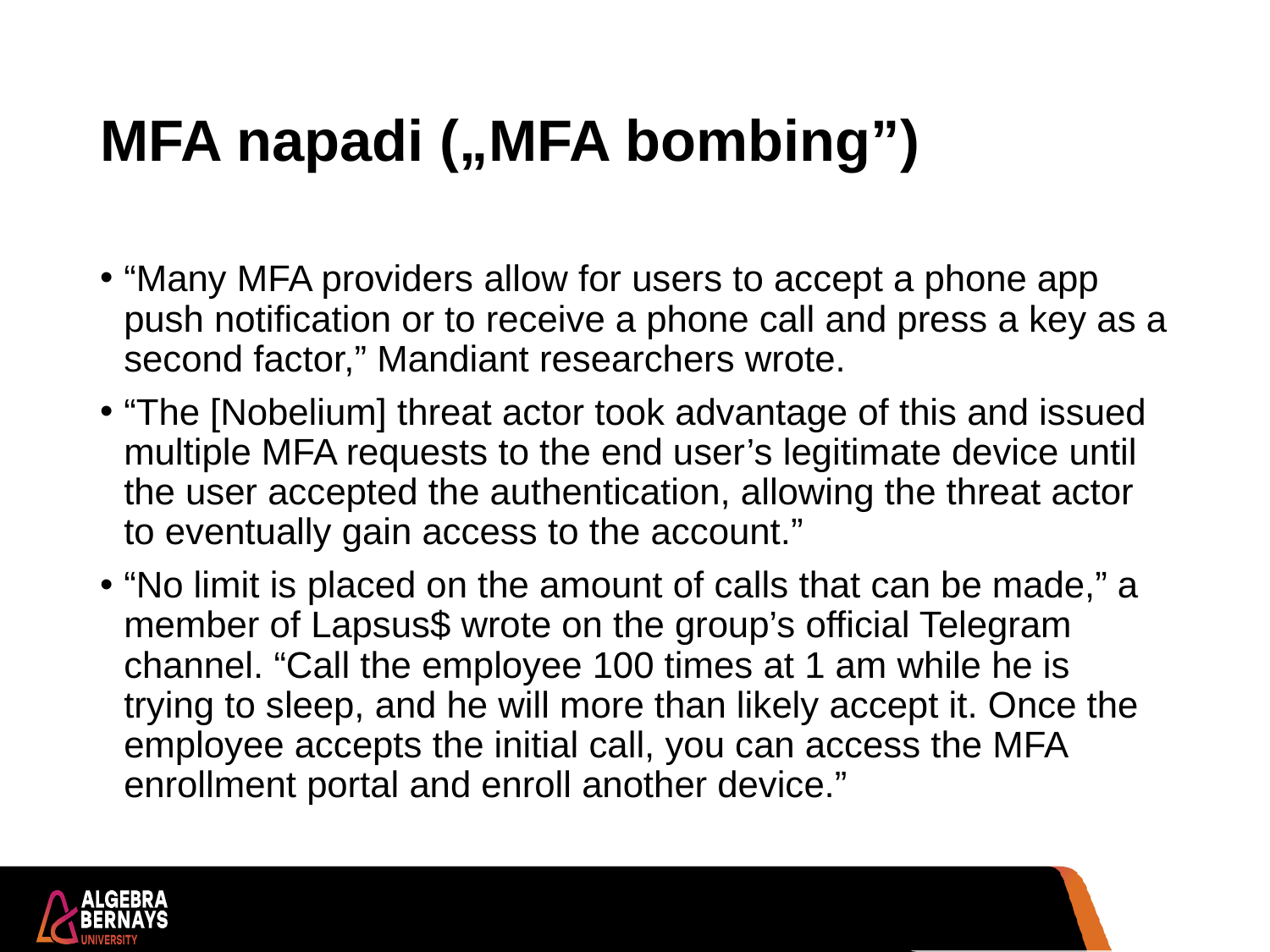

# MFA napadi („MFA bombing”)
“Many MFA providers allow for users to accept a phone app push notification or to receive a phone call and press a key as a second factor,” Mandiant researchers wrote.
“The [Nobelium] threat actor took advantage of this and issued multiple MFA requests to the end user’s legitimate device until the user accepted the authentication, allowing the threat actor to eventually gain access to the account.”
“No limit is placed on the amount of calls that can be made,” a member of Lapsus$ wrote on the group’s official Telegram channel. “Call the employee 100 times at 1 am while he is trying to sleep, and he will more than likely accept it. Once the employee accepts the initial call, you can access the MFA enrollment portal and enroll another device.”